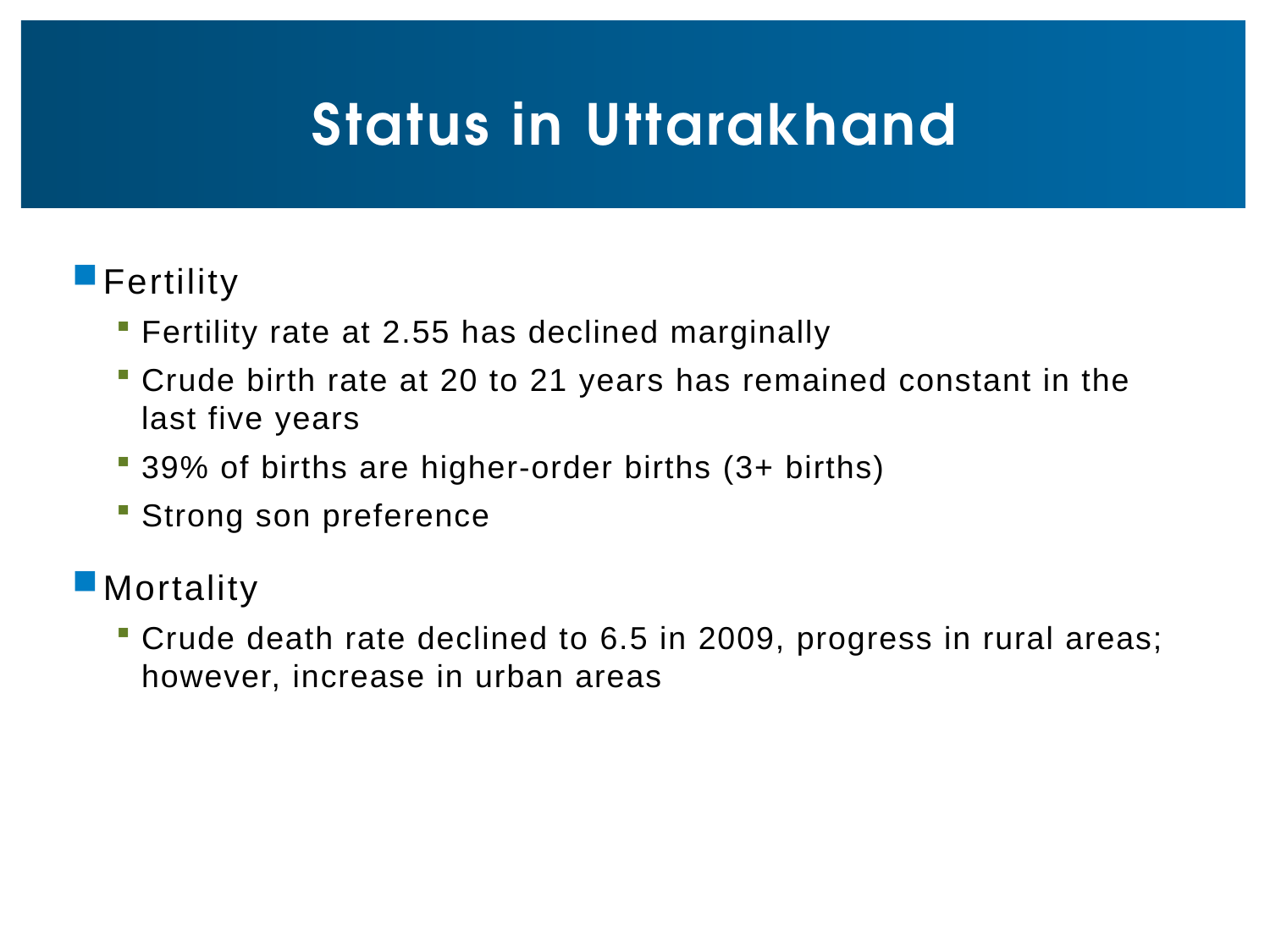

# Status in Uttarakhand
Fertility
Fertility rate at 2.55 has declined marginally
Crude birth rate at 20 to 21 years has remained constant in the last five years
39% of births are higher-order births (3+ births)
Strong son preference
Mortality
Crude death rate declined to 6.5 in 2009, progress in rural areas; however, increase in urban areas